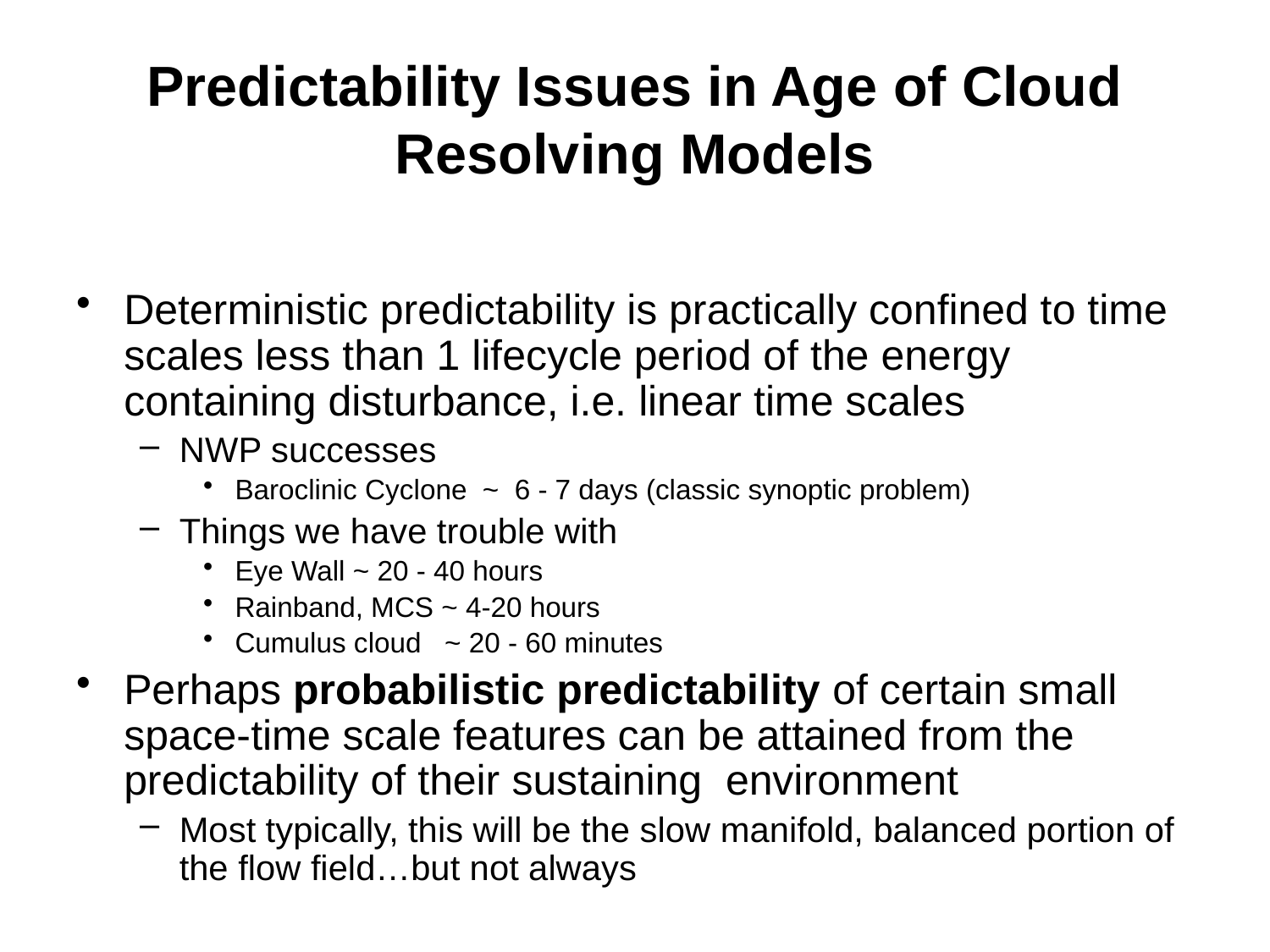

# Predictability Issues in Age of Cloud Resolving Models

Deterministic predictability is practically confined to time scales less than 1 lifecycle period of the energy containing disturbance, i.e. linear time scales
NWP successes
Baroclinic Cyclone  ~  6 - 7 days (classic synoptic problem)
Things we have trouble with
Eye Wall ~ 20 - 40 hours
Rainband, MCS ~ 4-20 hours
Cumulus cloud   ~ 20 - 60 minutes
Perhaps probabilistic predictability of certain small space-time scale features can be attained from the predictability of their sustaining  environment
Most typically, this will be the slow manifold, balanced portion of the flow field…but not always